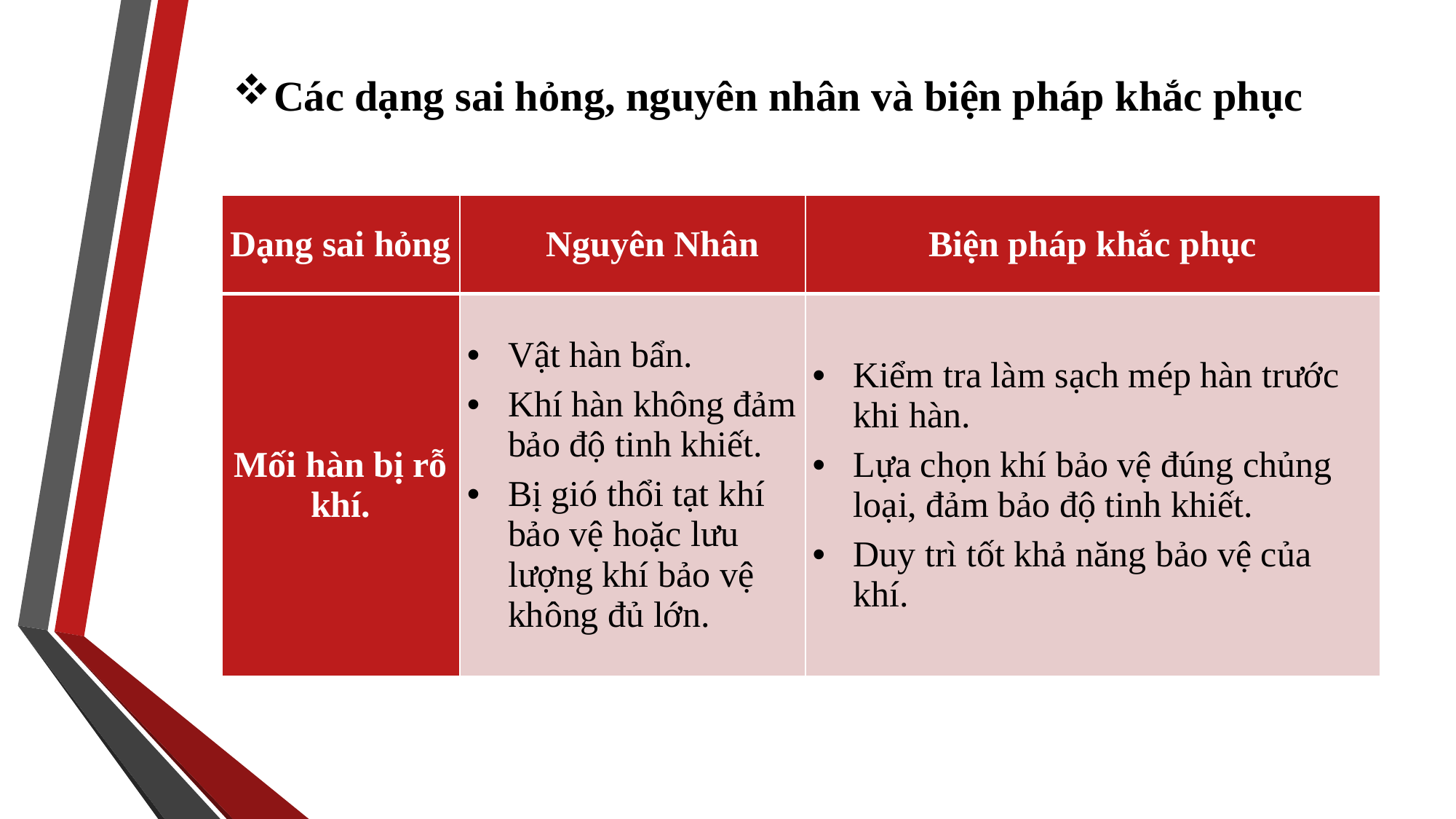

Các dạng sai hỏng, nguyên nhân và biện pháp khắc phục
| Dạng sai hỏng | Nguyên Nhân | Biện pháp khắc phục |
| --- | --- | --- |
| Mối hàn bị rỗ khí. | Vật hàn bẩn. Khí hàn không đảm bảo độ tinh khiết. Bị gió thổi tạt khí bảo vệ hoặc lưu lượng khí bảo vệ không đủ lớn. | Kiểm tra làm sạch mép hàn trước khi hàn. Lựa chọn khí bảo vệ đúng chủng loại, đảm bảo độ tinh khiết. Duy trì tốt khả năng bảo vệ của khí. |